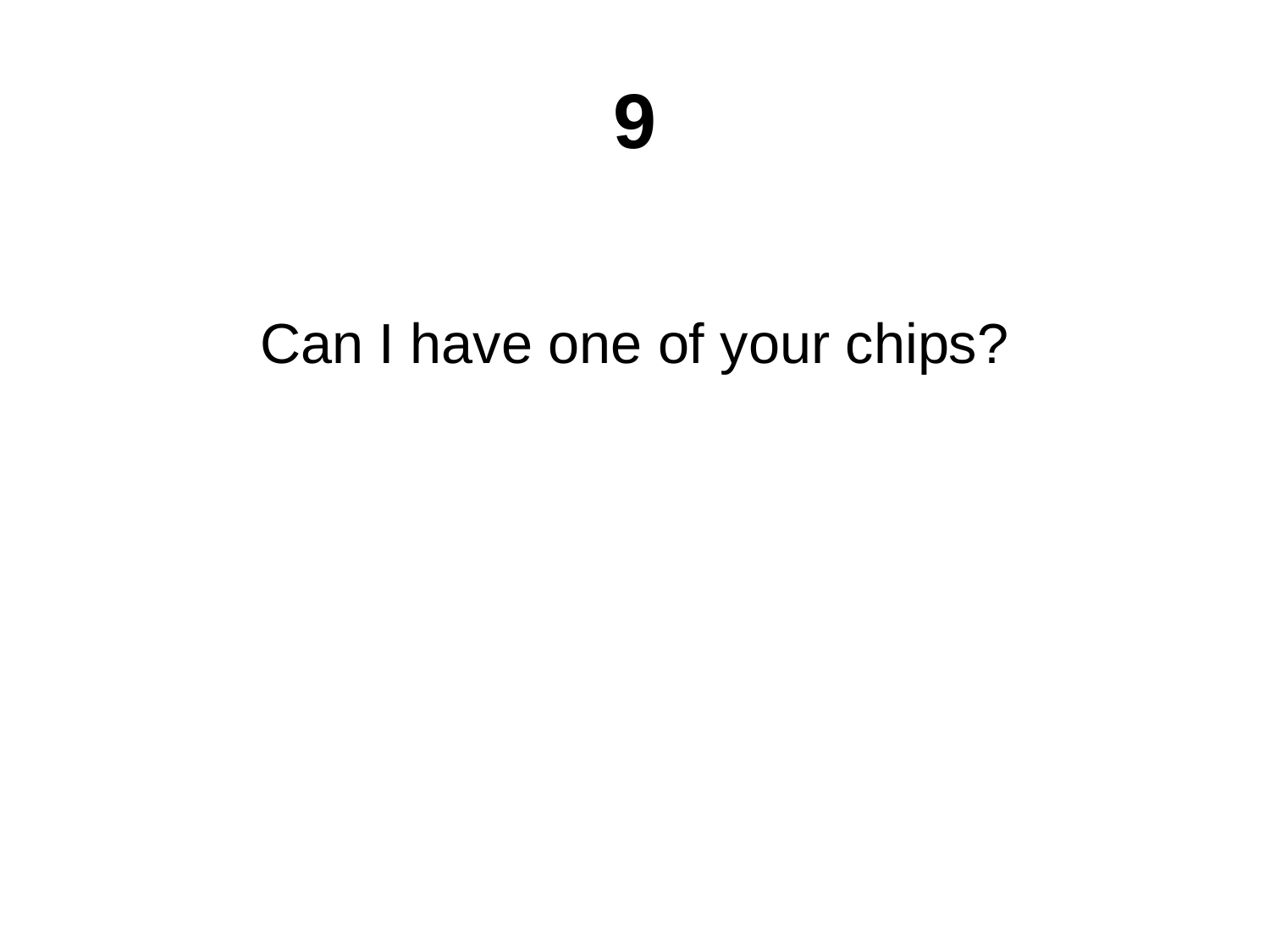

# 9

Can I have one of your chips?